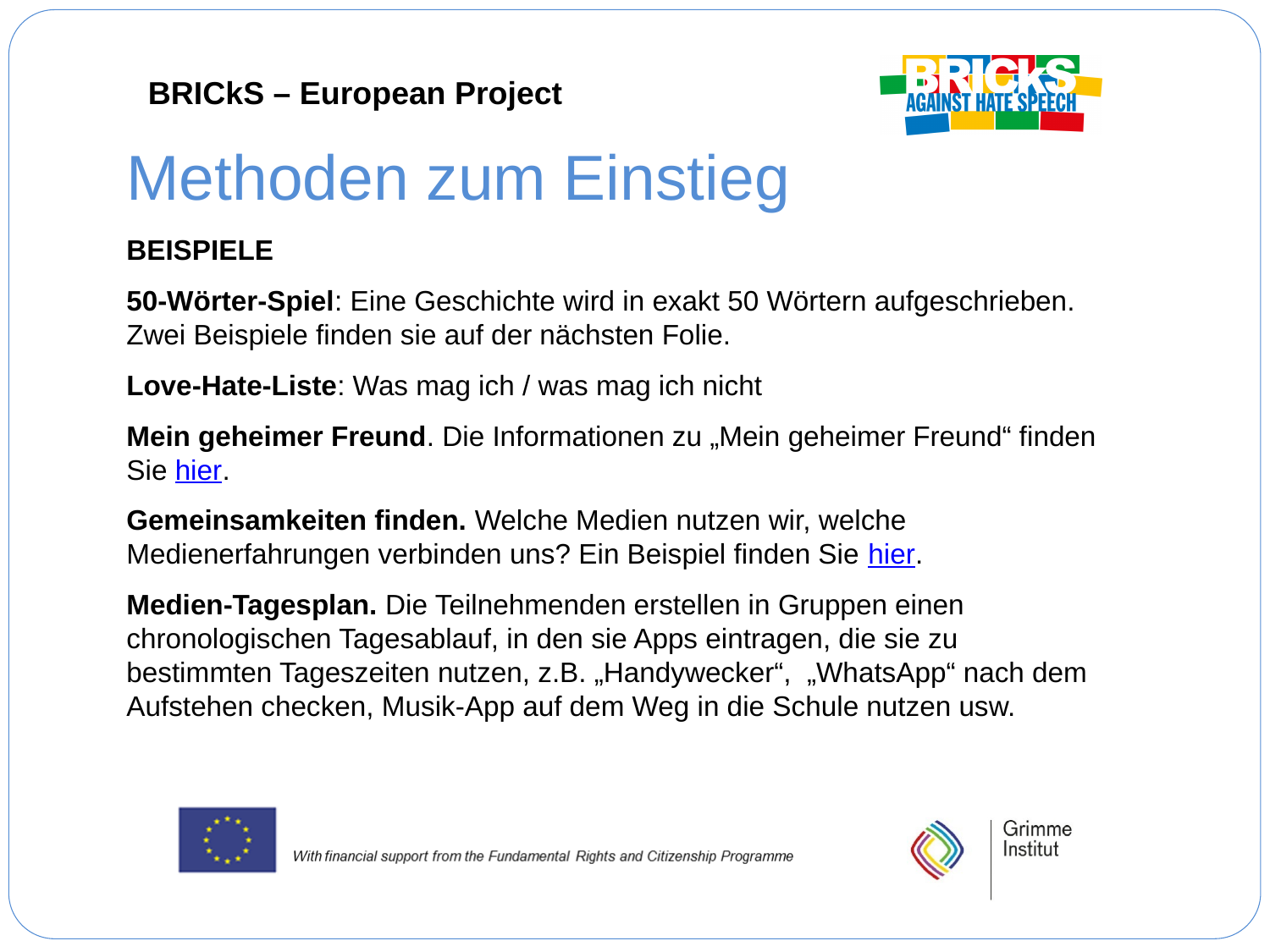

Methoden zum Einstieg
BEISPIELE

50-Wörter-Spiel: Eine Geschichte wird in exakt 50 Wörtern aufgeschrieben. Zwei Beispiele finden sie auf der nächsten Folie.

Love-Hate-Liste: Was mag ich / was mag ich nicht

Mein geheimer Freund. Die Informationen zu „Mein geheimer Freund“ finden Sie hier.

Gemeinsamkeiten finden. Welche Medien nutzen wir, welche Medienerfahrungen verbinden uns? Ein Beispiel finden Sie hier.

Medien-Tagesplan. Die Teilnehmenden erstellen in Gruppen einen chronologischen Tagesablauf, in den sie Apps eintragen, die sie zu bestimmten Tageszeiten nutzen, z.B. „Handywecker“,  „WhatsApp“ nach dem Aufstehen checken, Musik-App auf dem Weg in die Schule nutzen usw.